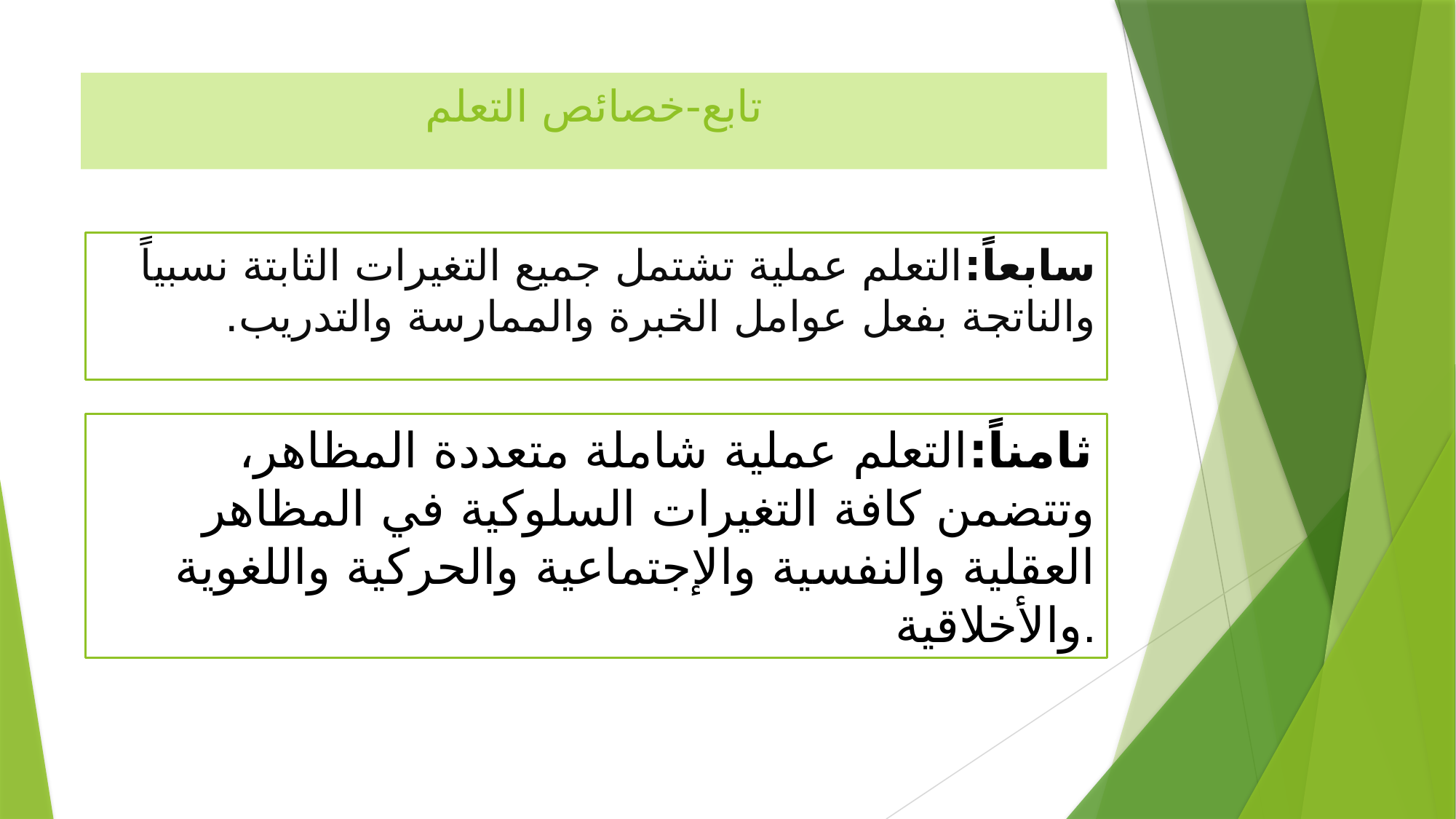

# تابع-خصائص التعلم
سابعاً:التعلم عملية تشتمل جميع التغيرات الثابتة نسبياً والناتجة بفعل عوامل الخبرة والممارسة والتدريب.
ثامناً:التعلم عملية شاملة متعددة المظاهر، وتتضمن كافة التغيرات السلوكية في المظاهر العقلية والنفسية والإجتماعية والحركية واللغوية والأخلاقية.